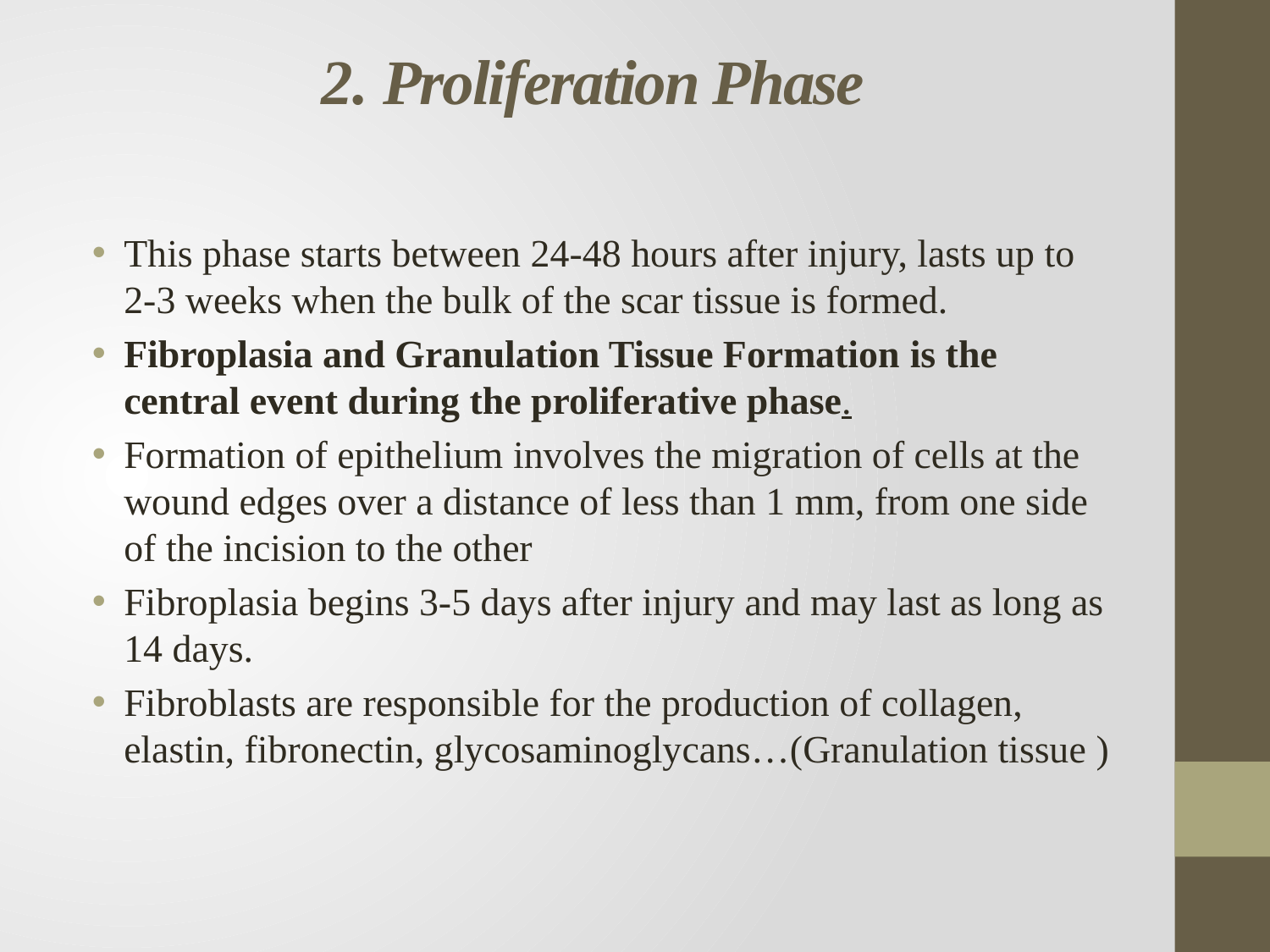

# 2. Proliferation Phase
This phase starts between 24-48 hours after injury, lasts up to 2-3 weeks when the bulk of the scar tissue is formed.
Fibroplasia and Granulation Tissue Formation is the central event during the proliferative phase.
Formation of epithelium involves the migration of cells at the wound edges over a distance of less than 1 mm, from one side of the incision to the other
Fibroplasia begins 3-5 days after injury and may last as long as 14 days.
Fibroblasts are responsible for the production of collagen, elastin, fibronectin, glycosaminoglycans…(Granulation tissue )